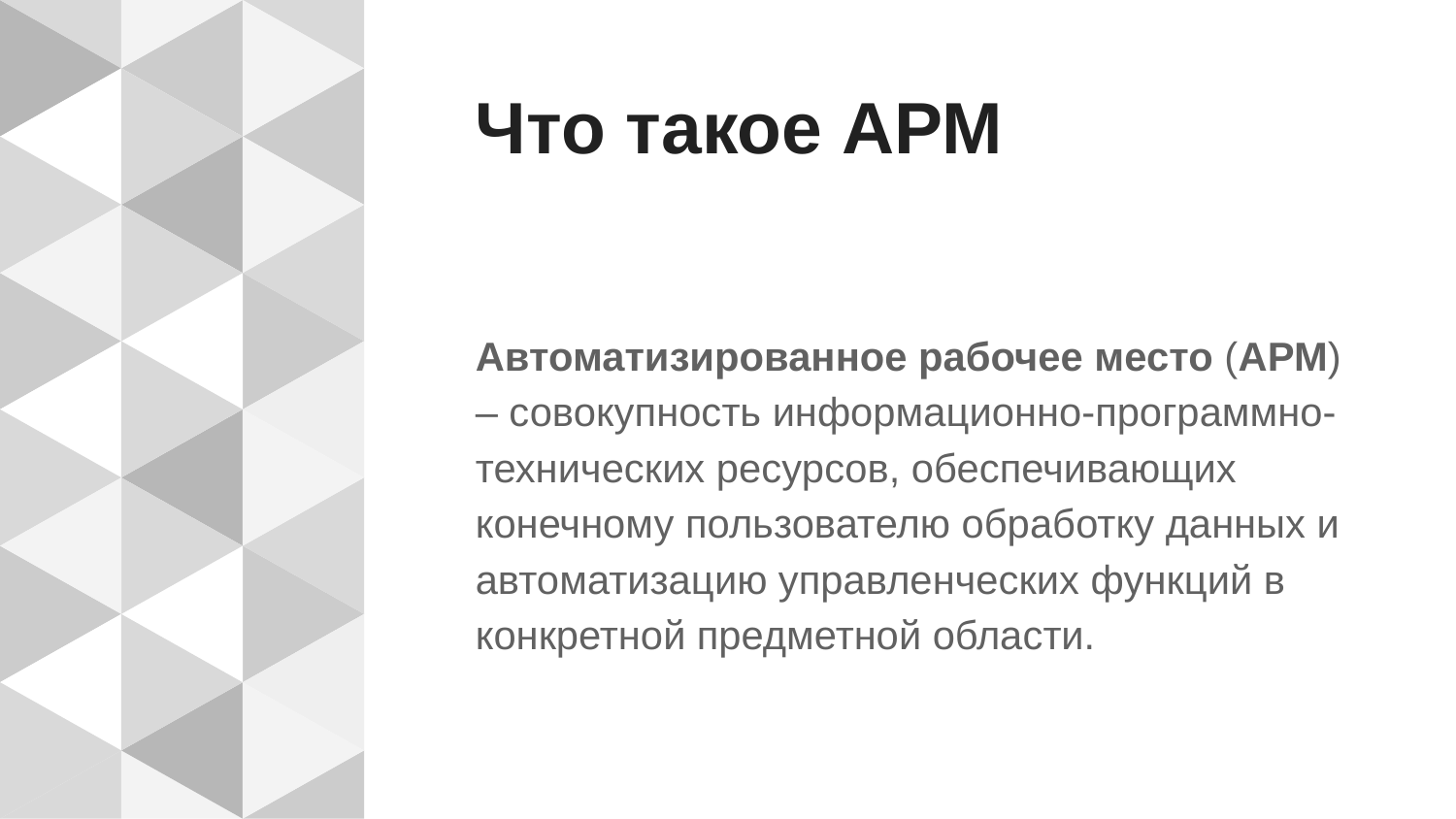

# Что такое АРМ
Автоматизированное рабочее место (АРМ) – совокупность информационно-программно-технических ресурсов, обеспечивающих конечному пользователю обработку данных и автоматизацию управленческих функций в конкретной предметной области.